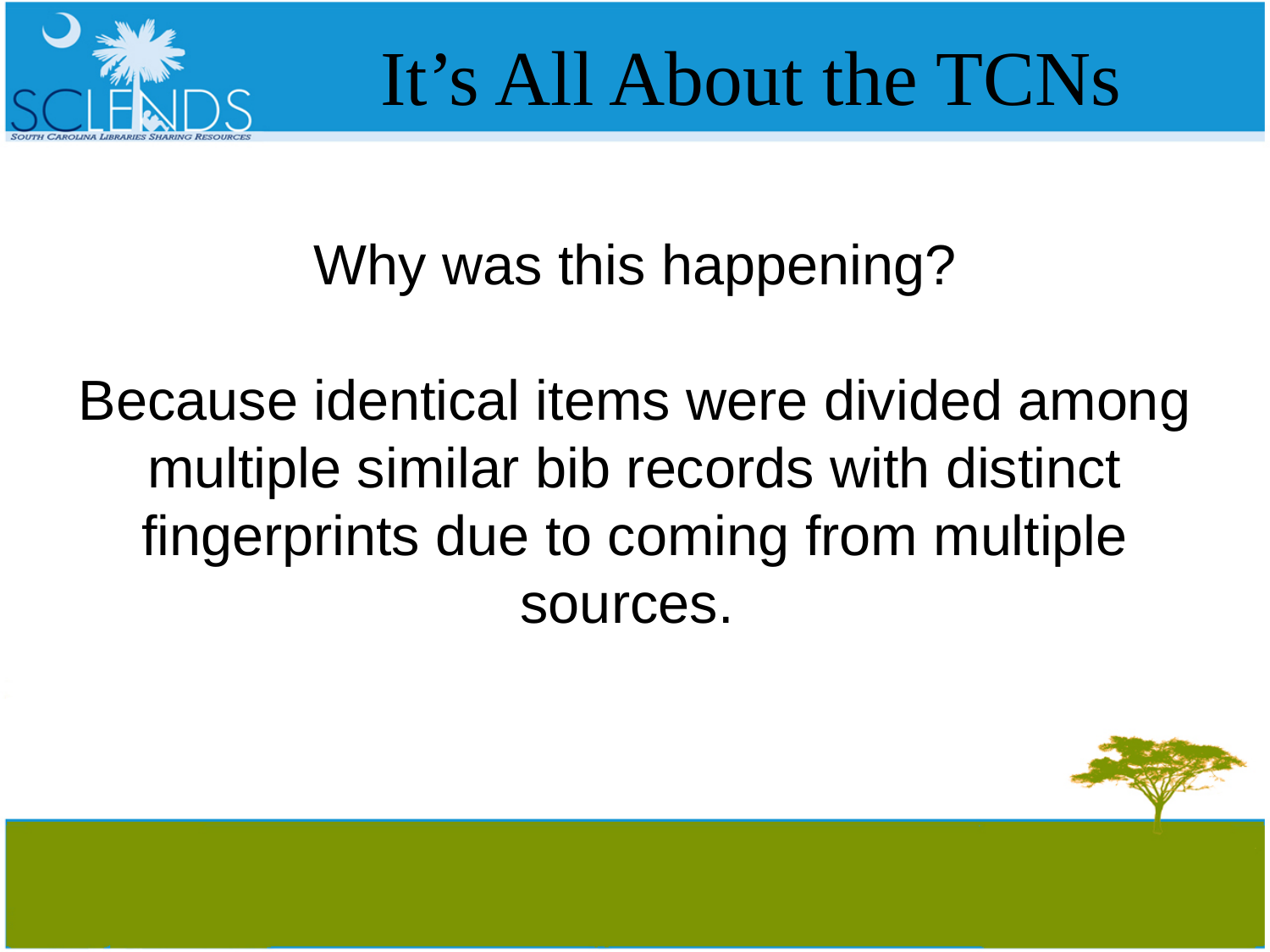

# It’s All About the TCNs
Why was this happening?

Because identical items were divided among multiple similar bib records with distinct fingerprints due to coming from multiple sources.